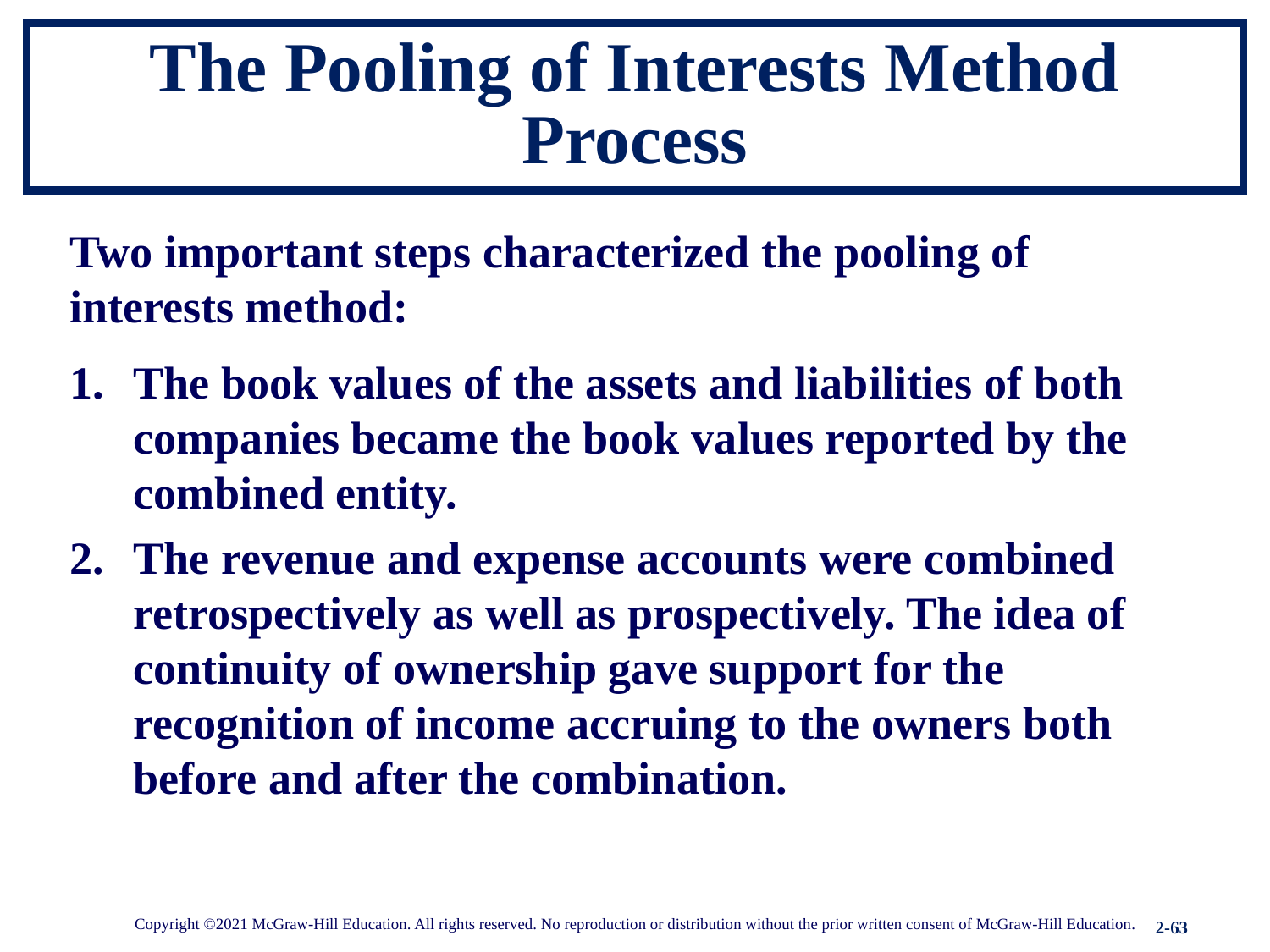

# The Pooling of Interests Method Process
Two important steps characterized the pooling of interests method:
The book values of the assets and liabilities of both companies became the book values reported by the combined entity.
The revenue and expense accounts were combined retrospectively as well as prospectively. The idea of continuity of ownership gave support for the recognition of income accruing to the owners both before and after the combination.
Copyright ©2021 McGraw-Hill Education. All rights reserved. No reproduction or distribution without the prior written consent of McGraw-Hill Education.
2-63